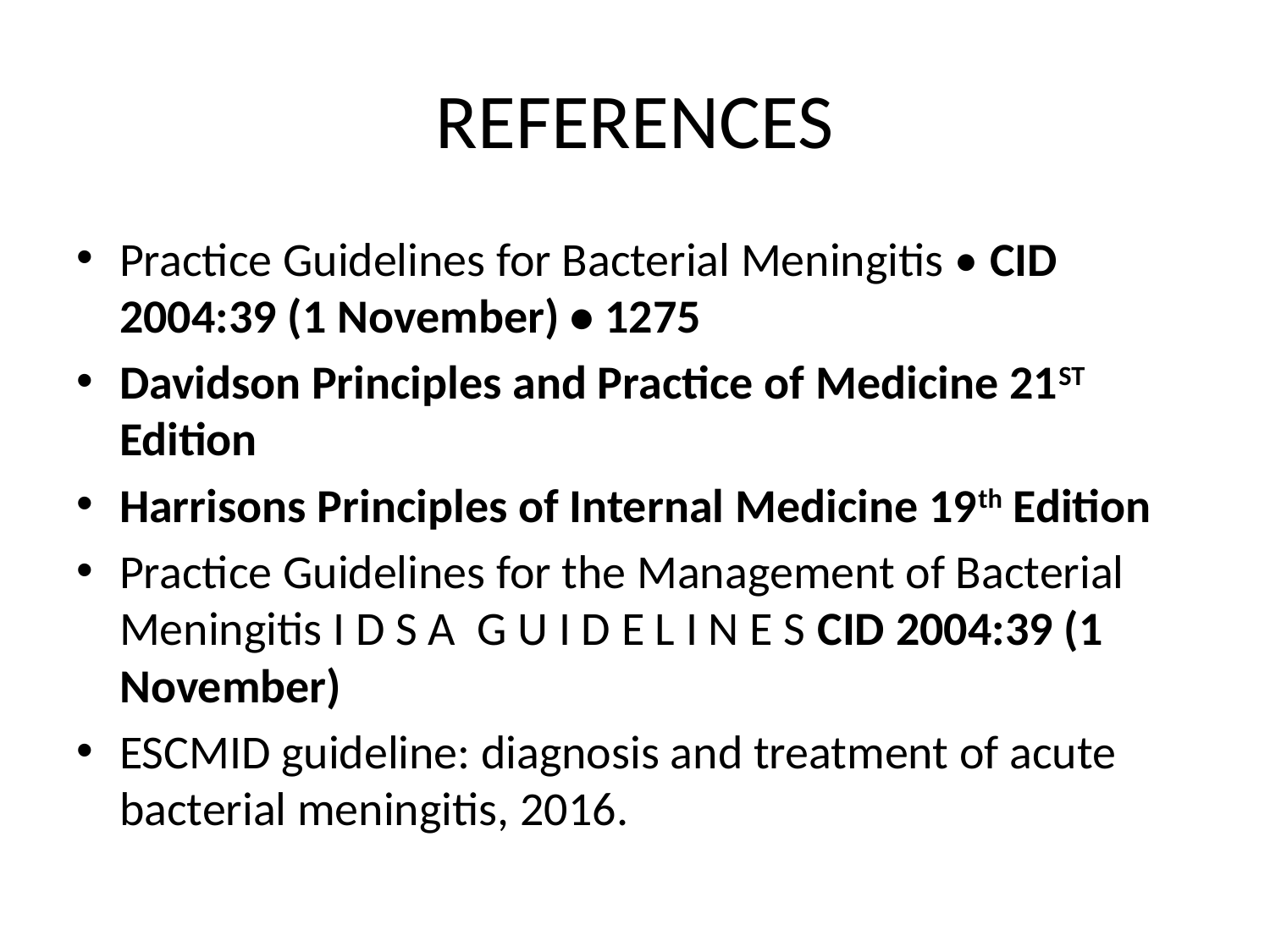

# REFERENCES
Practice Guidelines for Bacterial Meningitis • CID 2004:39 (1 November) • 1275
Davidson Principles and Practice of Medicine 21ST Edition
Harrisons Principles of Internal Medicine 19th Edition
Practice Guidelines for the Management of Bacterial Meningitis I D S A  G U I D E L I N E S CID 2004:39 (1 November)
ESCMID guideline: diagnosis and treatment of acute bacterial meningitis, 2016.